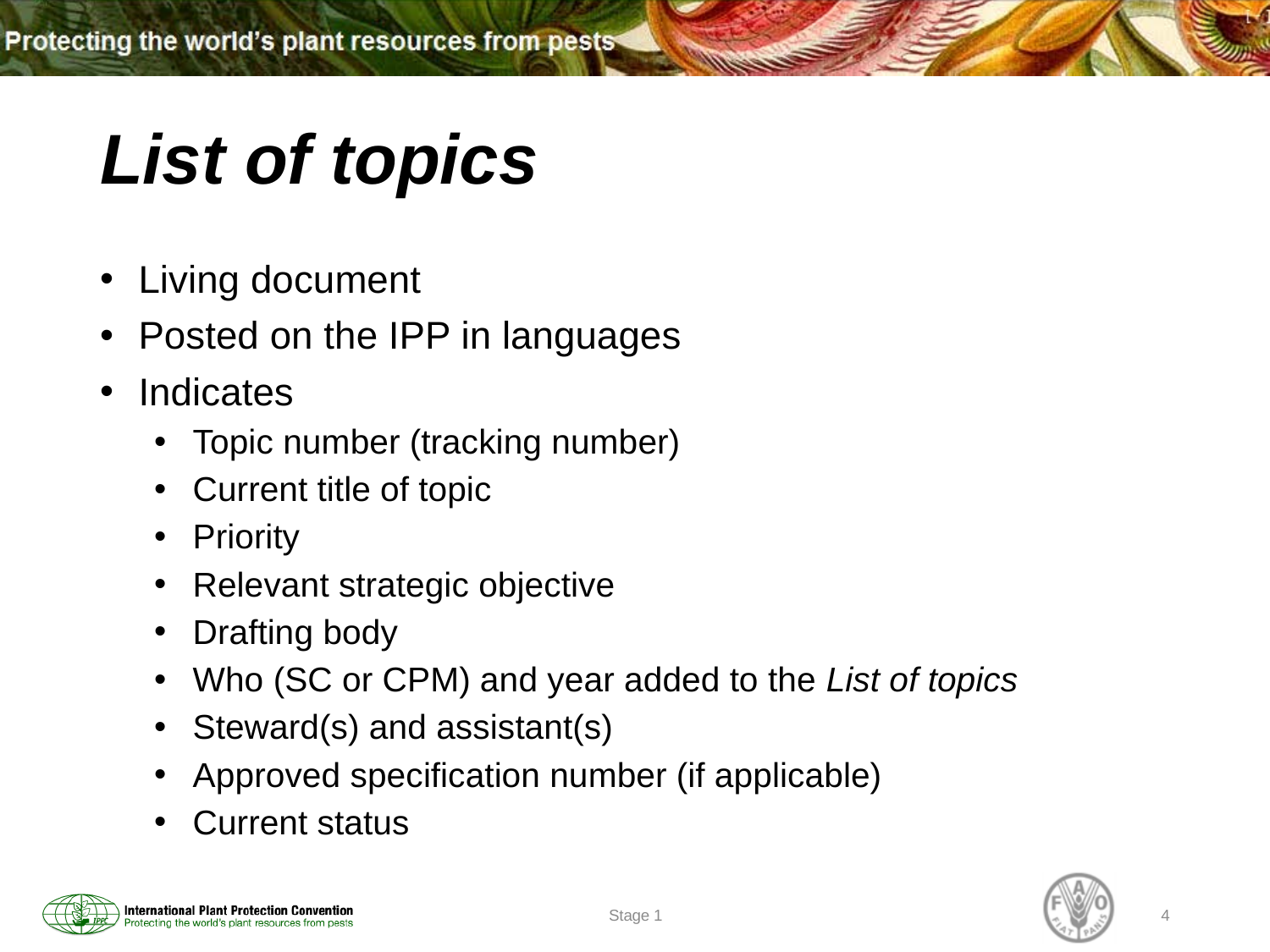

# List of topics
Living document
Posted on the IPP in languages
Indicates
Topic number (tracking number)
Current title of topic
Priority
Relevant strategic objective
Drafting body
Who (SC or CPM) and year added to the List of topics
Steward(s) and assistant(s)
Approved specification number (if applicable)
Current status
Stage 1
4